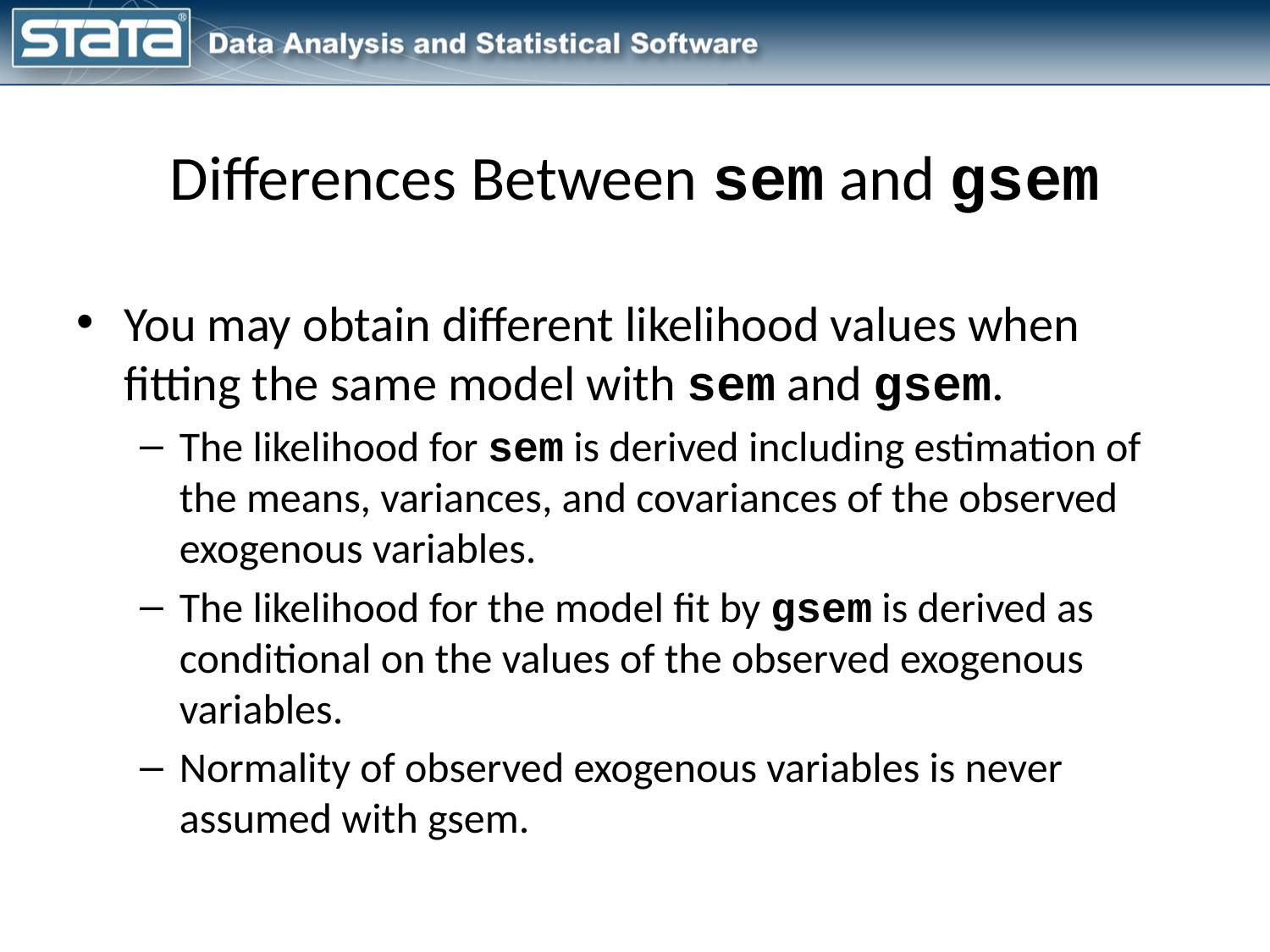

# Differences Between sem and gsem
You may obtain different likelihood values when fitting the same model with sem and gsem.
The likelihood for sem is derived including estimation of the means, variances, and covariances of the observed exogenous variables.
The likelihood for the model fit by gsem is derived as conditional on the values of the observed exogenous variables.
Normality of observed exogenous variables is never assumed with gsem.